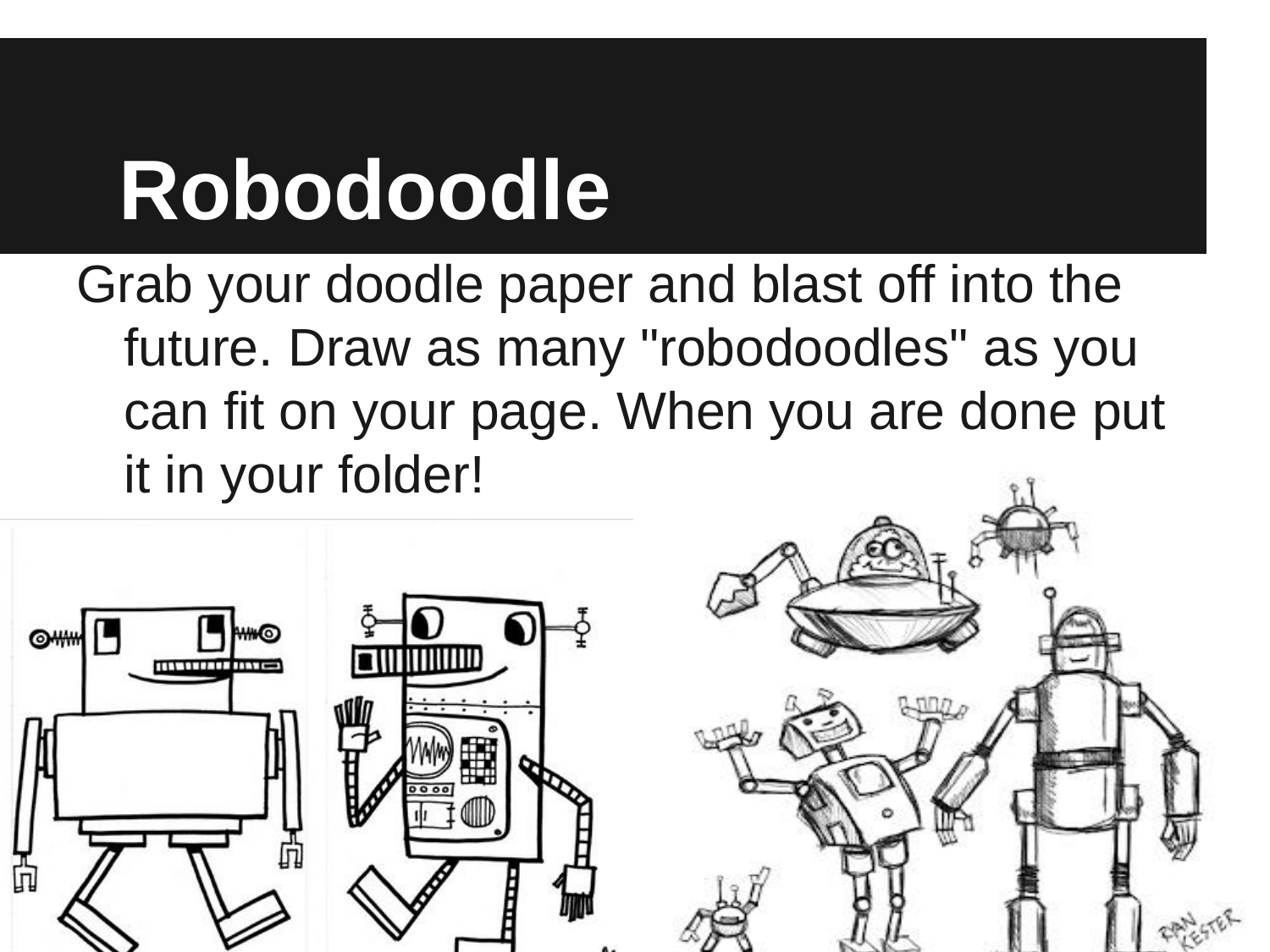

# Robodoodle
Grab your doodle paper and blast off into the future. Draw as many "robodoodles" as you can fit on your page. When you are done put it in your folder!